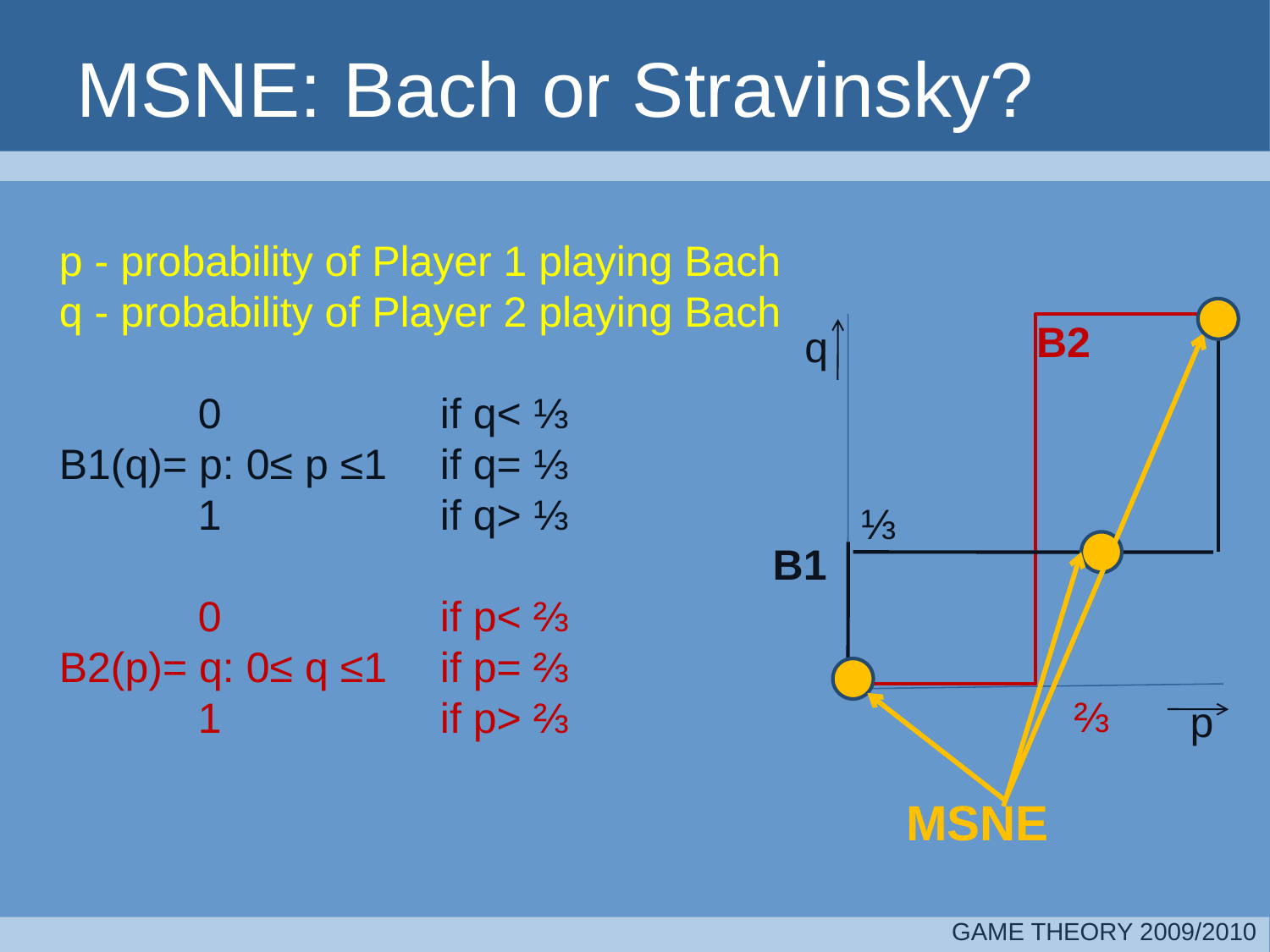

# MSNE: Bach or Stravinsky?
p - probability of Player 1 playing Bach
q - probability of Player 2 playing Bach

	 0		if q< ⅓
B1(q)= p: 0≤ p ≤1	if q= ⅓
	 1		if q> ⅓

	 0		if p< ⅔
B2(p)= q: 0≤ q ≤1	if p= ⅔
	 1		if p> ⅔

B2
q
⅓
B1

⅔
p
MSNE

GAME THEORY 2009/2010